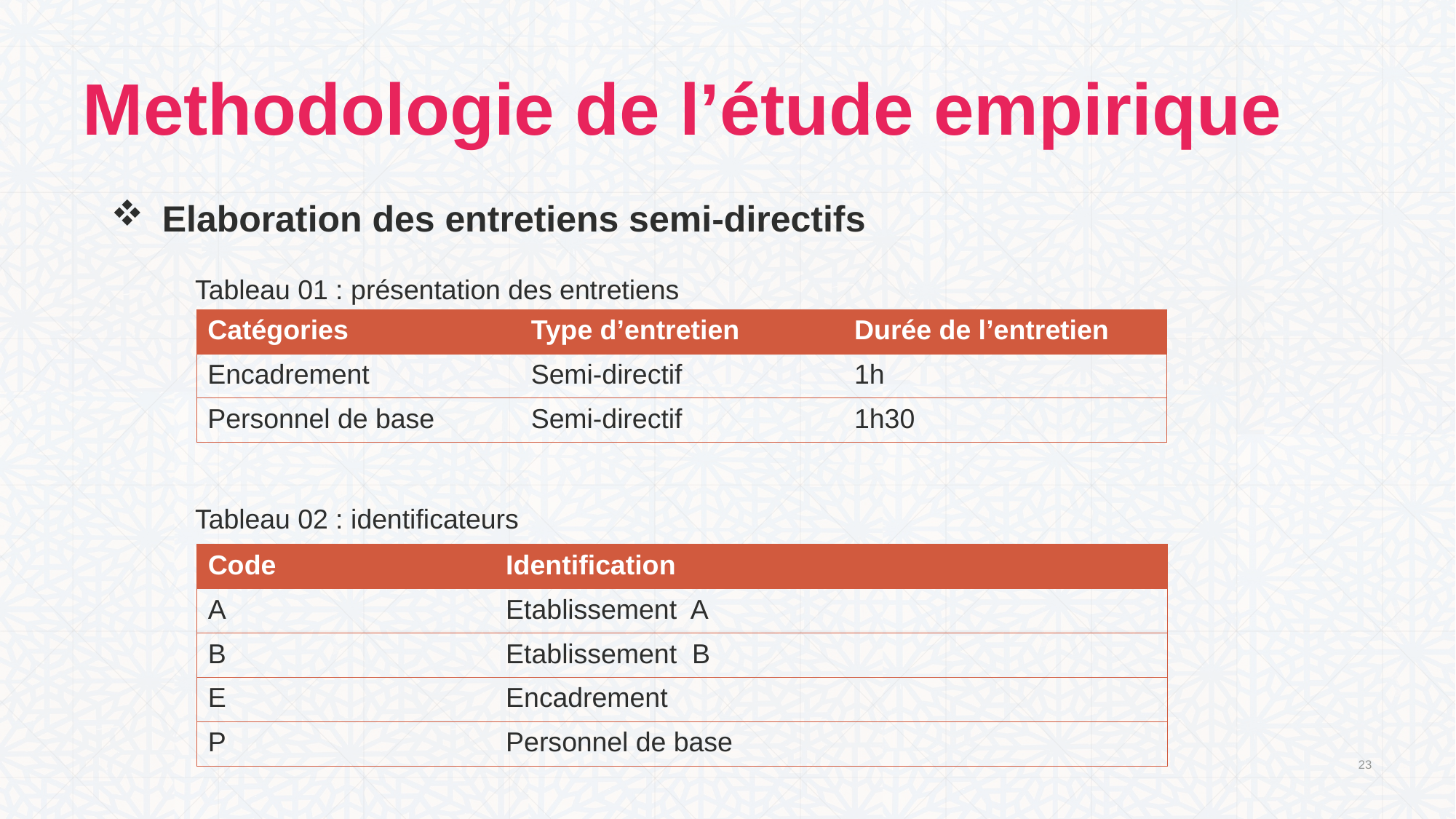

Methodologie de l’étude empirique
 Elaboration des entretiens semi-directifs

           Tableau 01 : présentation des entretiens

           Tableau 02 : identificateurs

.

| Catégories | Type d’entretien | Durée de l’entretien |
| --- | --- | --- |
| Encadrement | Semi-directif | 1h |
| Personnel de base | Semi-directif | 1h30 |
| Code | Identification |
| --- | --- |
| A | Etablissement A |
| B | Etablissement B |
| E | Encadrement |
| P | Personnel de base |
23